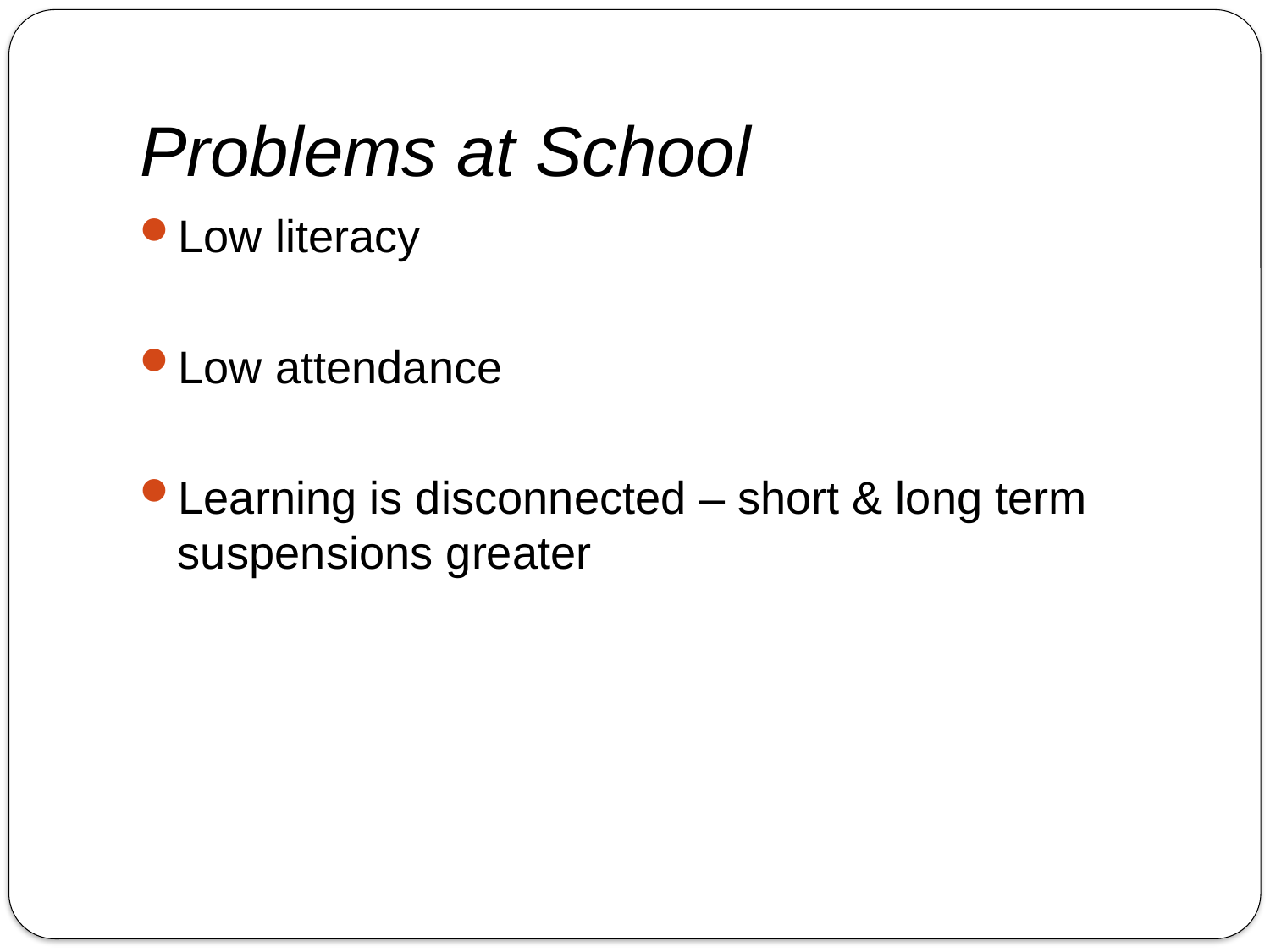

# Problems at School
Low literacy

Low attendance

Learning is disconnected – short & long term suspensions greater